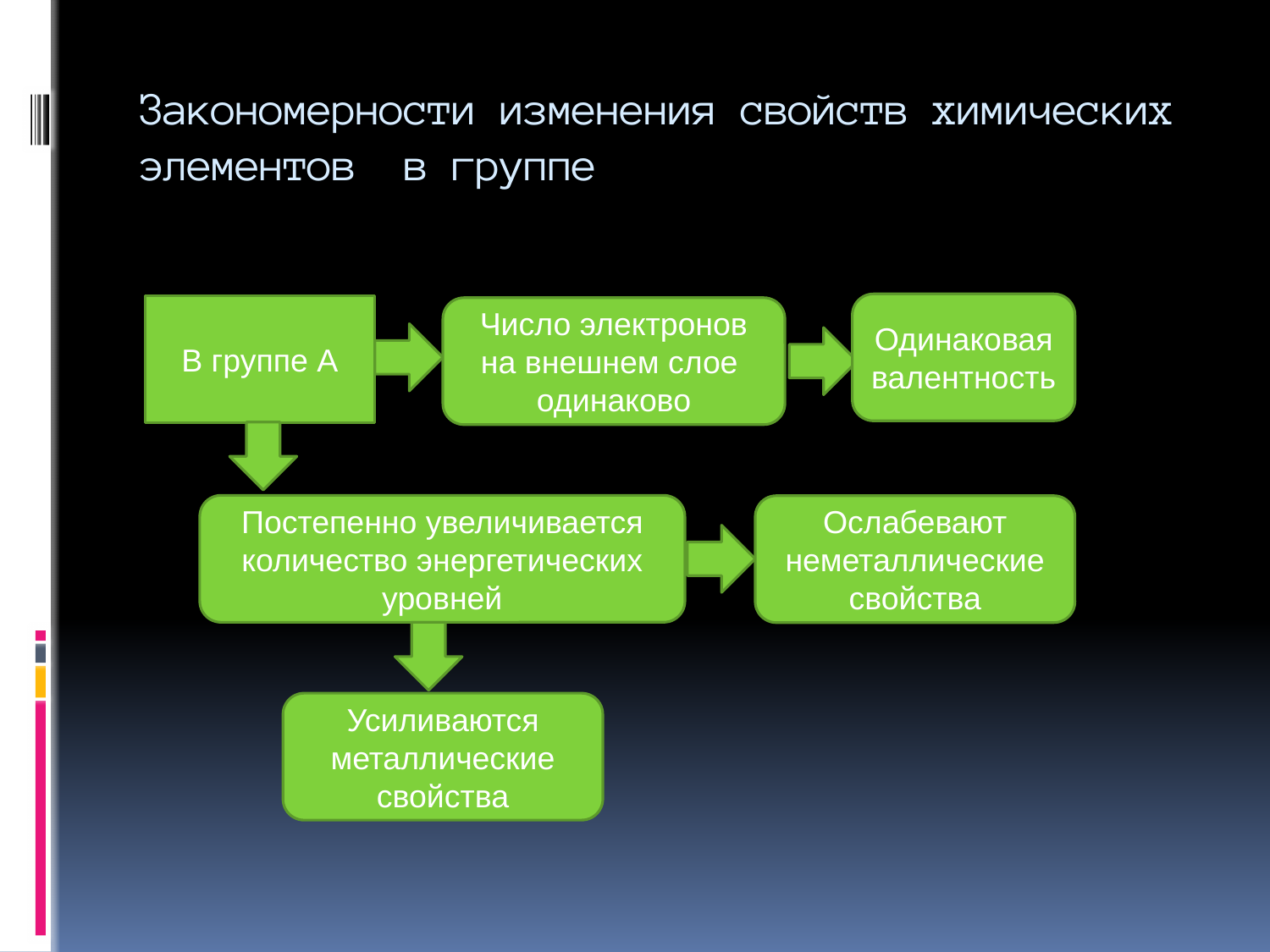

# Закономерности изменения свойств химических элементов  в группе
Одинаковая валентность
В группе А
Число электронов на внешнем слое  одинаково

Постепенно увеличивается количество энергетических уровней
Ослабевают неметаллические свойства

Усиливаются металлические свойства